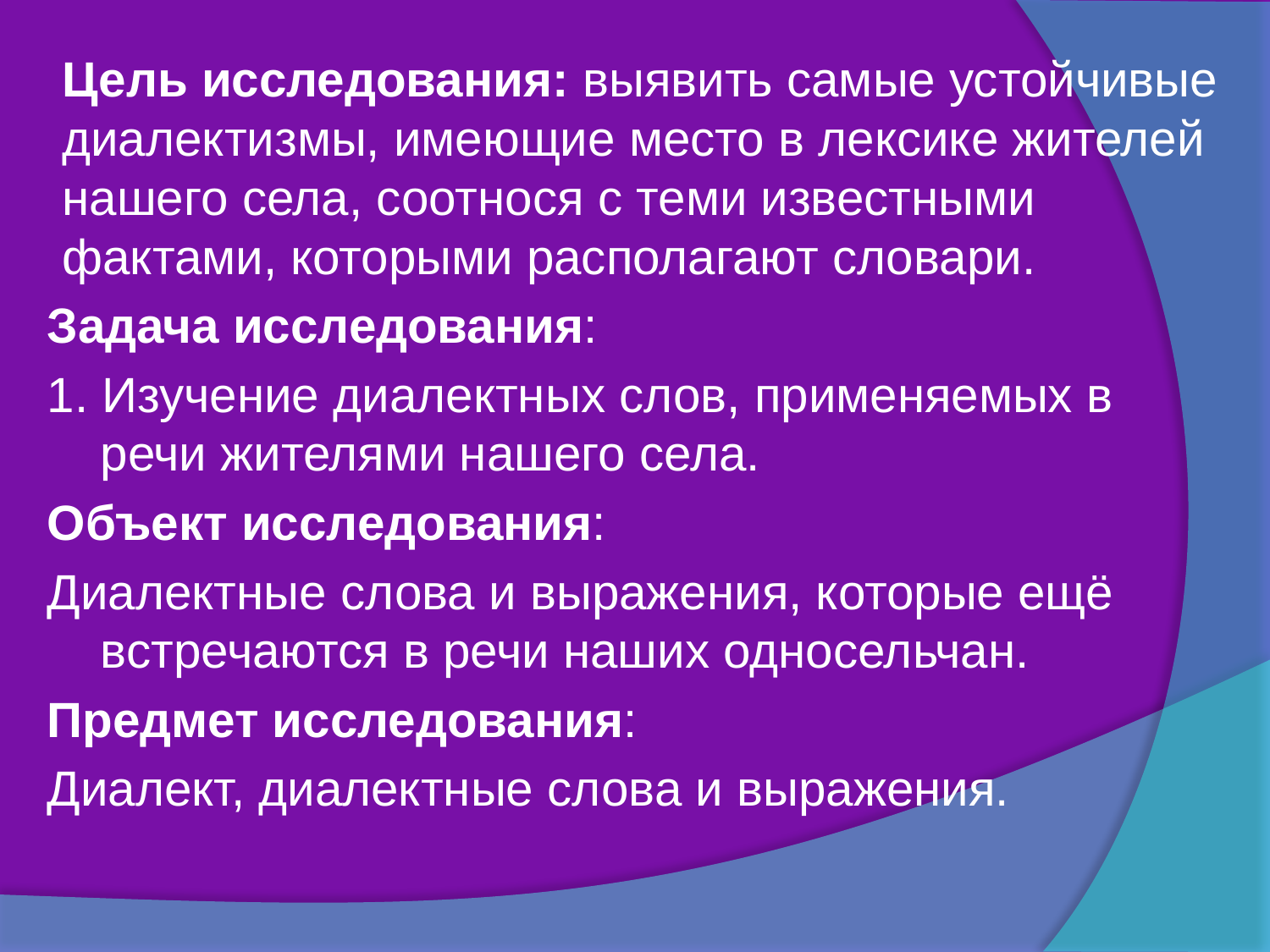

Цель исследования: выявить самые устойчивые диалектизмы, имеющие место в лексике жителей нашего села, соотнося с теми известными фактами, которыми располагают словари.
Задача исследования:
1. Изучение диалектных слов, применяемых в речи жителями нашего села.
Объект исследования:
Диалектные слова и выражения, которые ещё встречаются в речи наших односельчан.
Предмет исследования:
Диалект, диалектные слова и выражения.